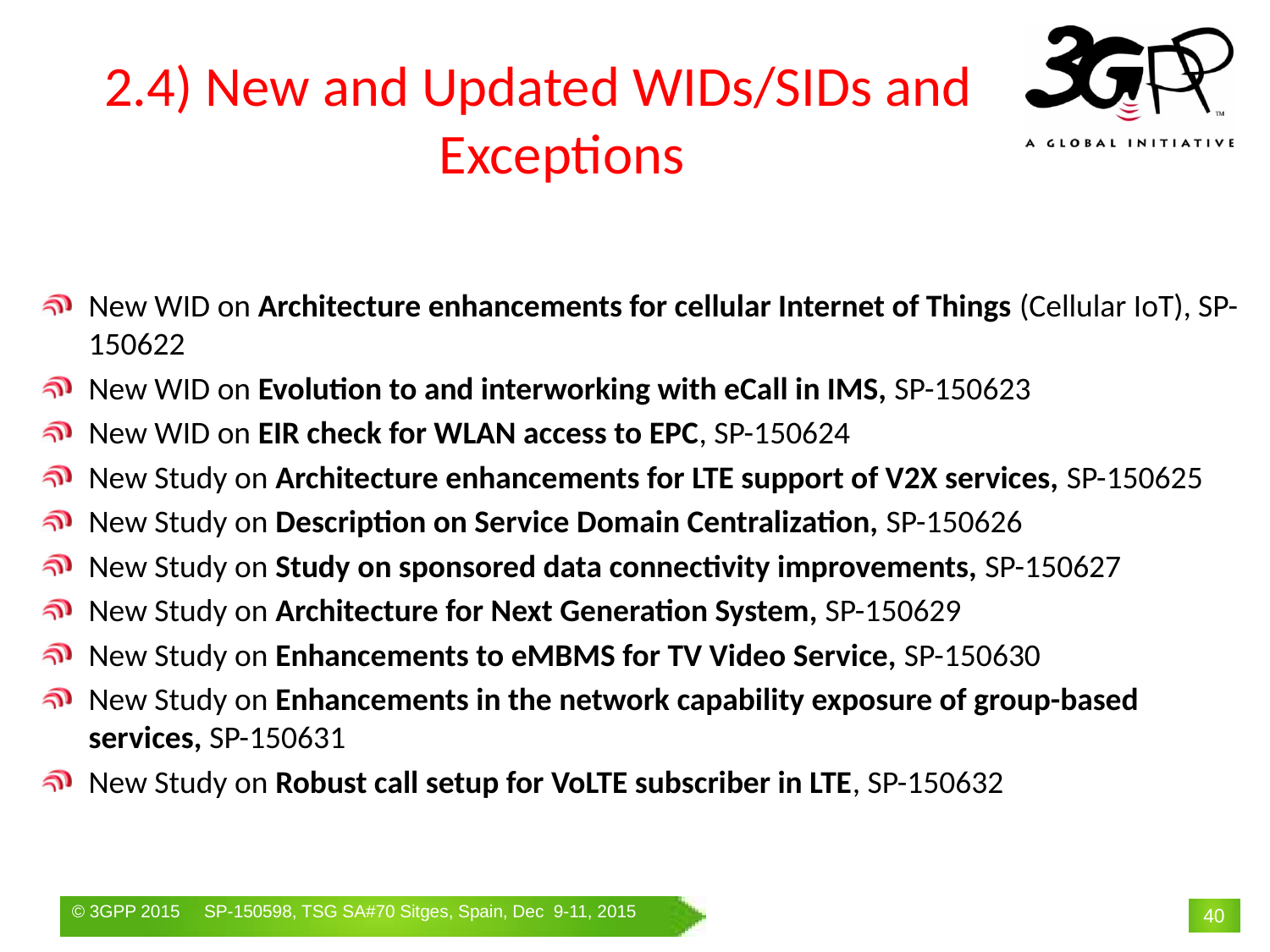

# 2.4) New and Updated WIDs/SIDs and Exceptions
New WID on Architecture enhancements for cellular Internet of Things (Cellular IoT), SP-150622
New WID on Evolution to and interworking with eCall in IMS, SP-150623
New WID on EIR check for WLAN access to EPC, SP-150624
New Study on Architecture enhancements for LTE support of V2X services, SP-150625
New Study on Description on Service Domain Centralization, SP-150626
New Study on Study on sponsored data connectivity improvements, SP-150627
New Study on Architecture for Next Generation System, SP-150629
New Study on Enhancements to eMBMS for TV Video Service, SP-150630
New Study on Enhancements in the network capability exposure of group-based services, SP-150631
New Study on Robust call setup for VoLTE subscriber in LTE, SP-150632